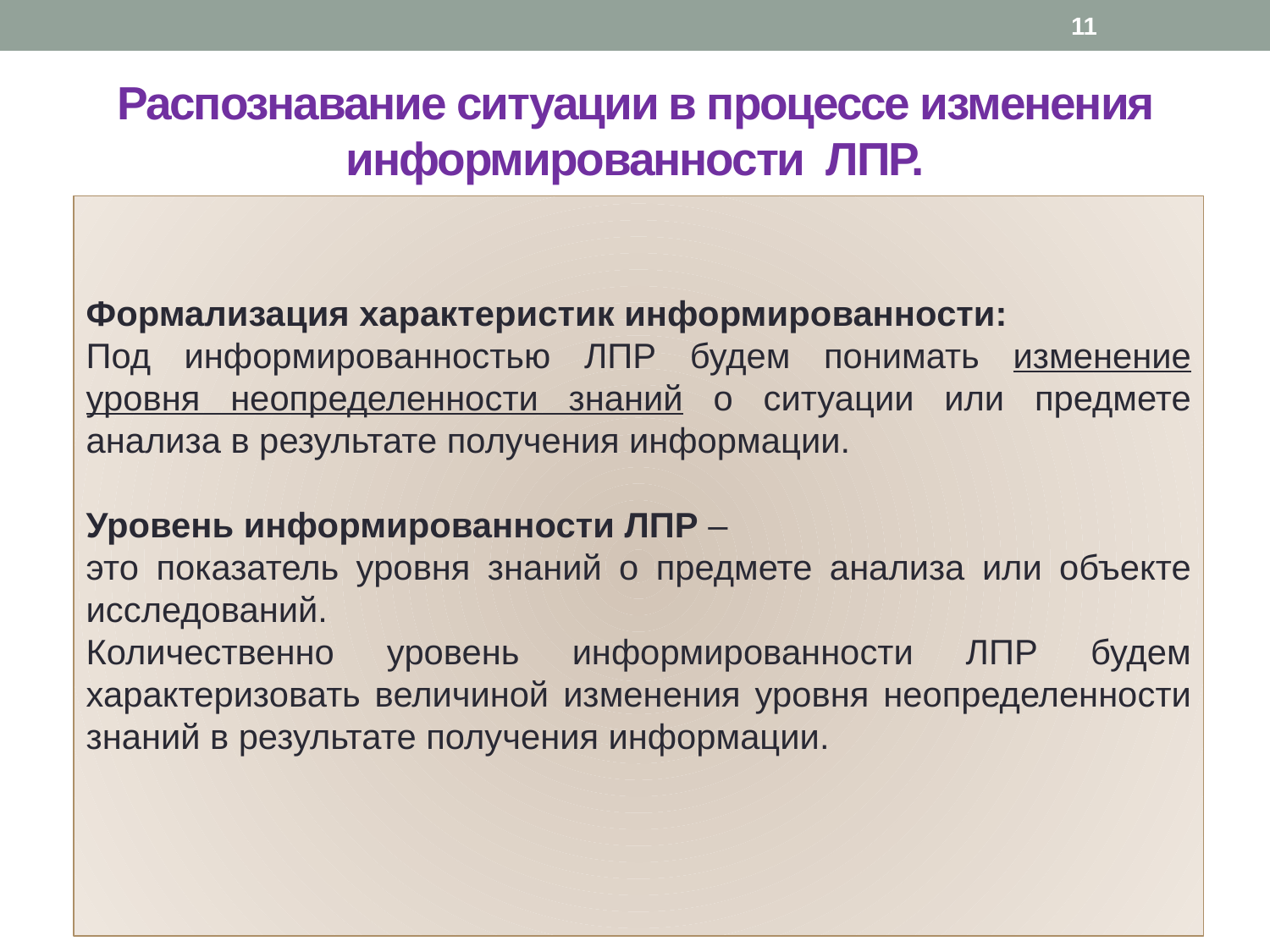

11
# Распознавание ситуации в процессе изменения информированности  ЛПР.
Формализация характеристик информированности:
Под информированностью ЛПР будем понимать изменение уровня неопределенности знаний о ситуации или предмете анализа в результате получения информации.

Уровень информированности ЛПР –
это показатель уровня знаний о предмете анализа или объекте исследований.
Количественно уровень информированности ЛПР будем характеризовать величиной изменения уровня неопределенности знаний в результате получения информации.